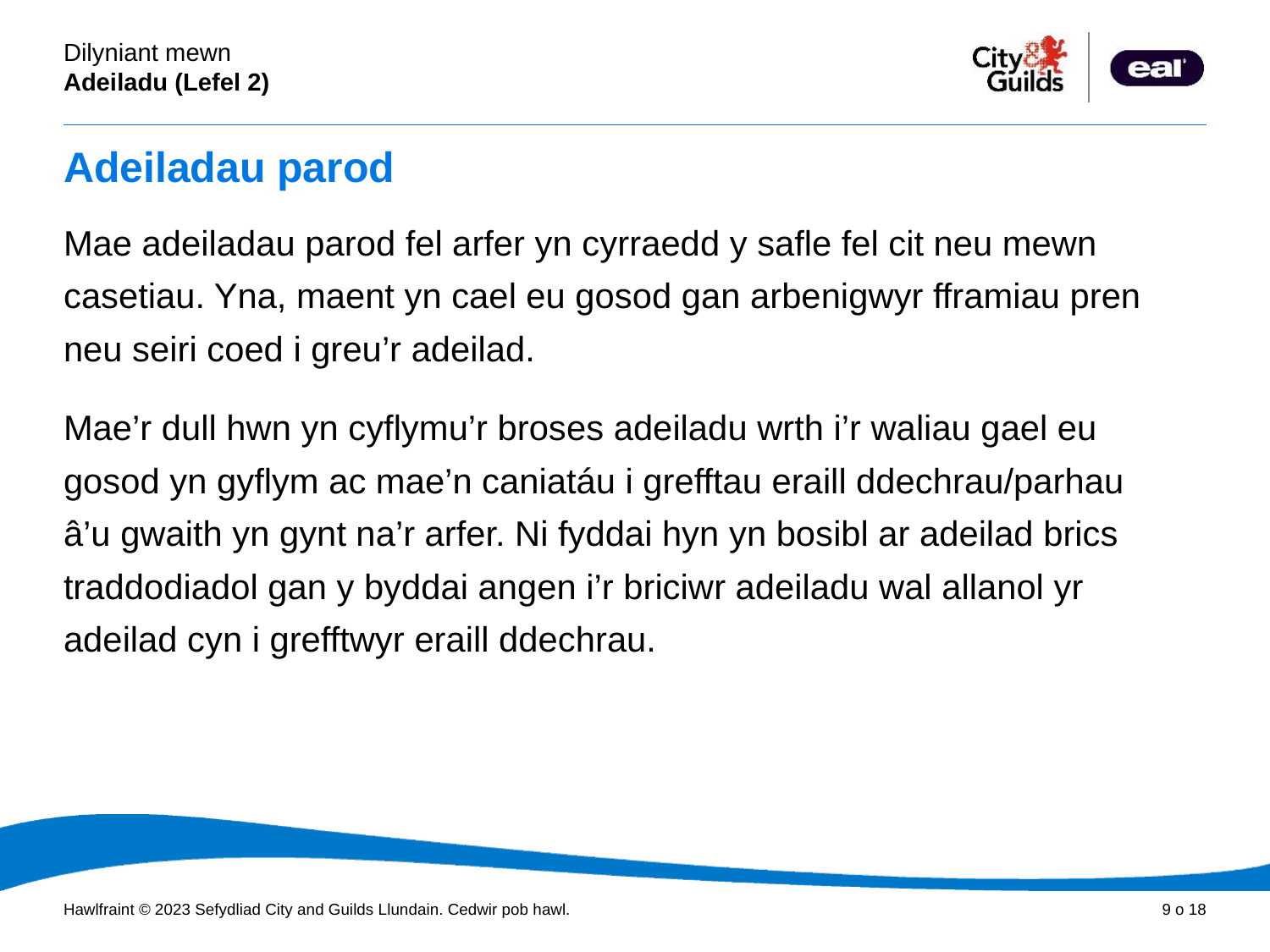

# Adeiladau parod
Mae adeiladau parod fel arfer yn cyrraedd y safle fel cit neu mewn casetiau. Yna, maent yn cael eu gosod gan arbenigwyr fframiau pren neu seiri coed i greu’r adeilad.
Mae’r dull hwn yn cyflymu’r broses adeiladu wrth i’r waliau gael eu gosod yn gyflym ac mae’n caniatáu i grefftau eraill ddechrau/parhau â’u gwaith yn gynt na’r arfer. Ni fyddai hyn yn bosibl ar adeilad brics traddodiadol gan y byddai angen i’r briciwr adeiladu wal allanol yr adeilad cyn i grefftwyr eraill ddechrau.